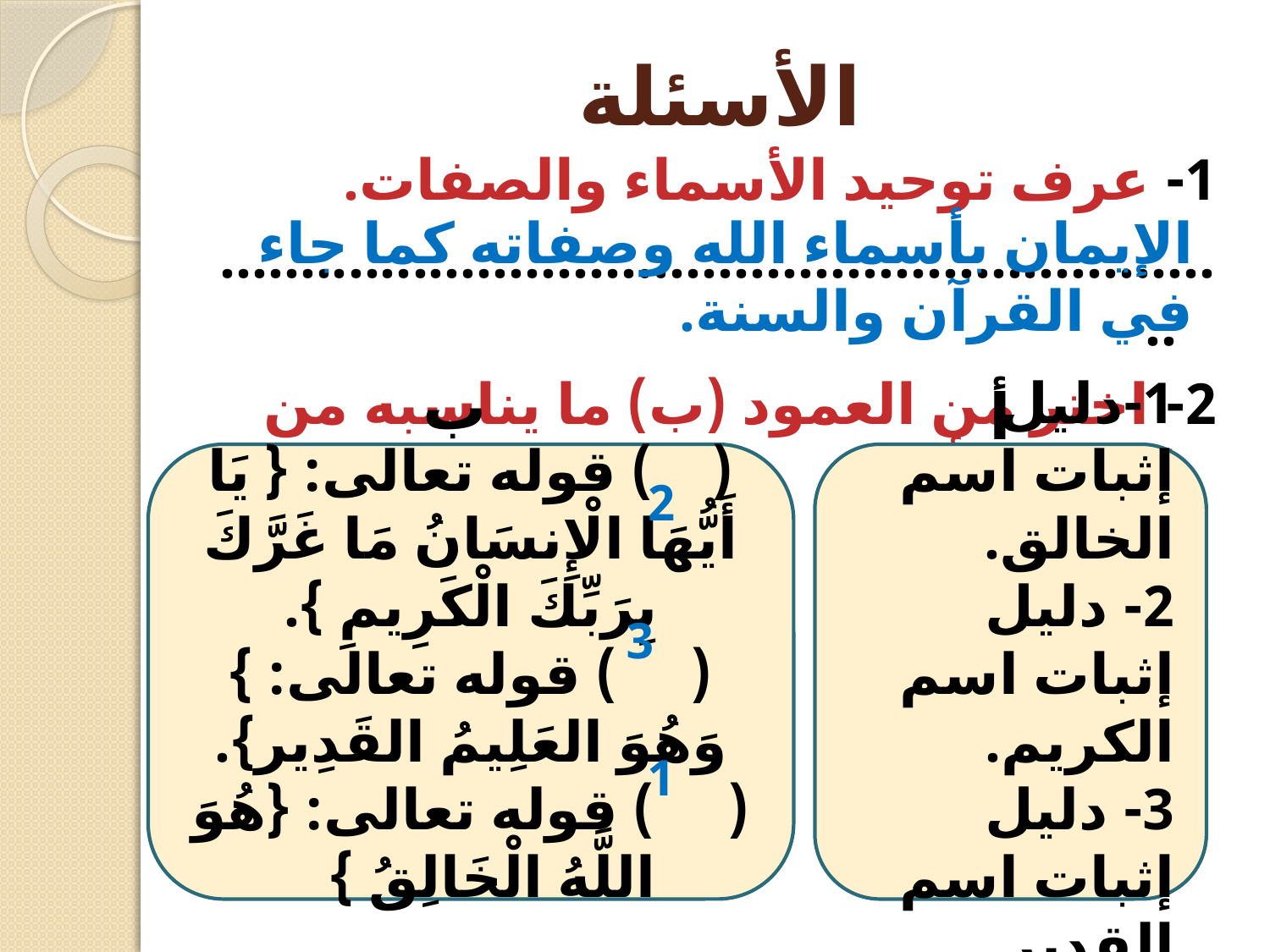

# الأسئلة
1- عرف توحيد الأسماء والصفات.
................................................................
2- اختر من العمود (ب) ما يناسبه من العمود (أ):
الإيمان بأسماء الله وصفاته كما جاء في القرآن والسنة.
ب
أ
(    ) قوله تعالى: { يَا أَيُّهَا الْإِنسَانُ مَا غَرَّكَ بِرَبِّكَ الْكَرِيمِ }.
(     ) قوله تعالى: } وَهُوَ العَلِيمُ القَدِير}.
(     ) قوله تعالى: {هُوَ اللَّهُ الْخَالِقُ }
1-دليل إثبات اسم الخالق.
2- دليل إثبات اسم الكريم.
3- دليل إثبات اسم القدير.
2
3
1